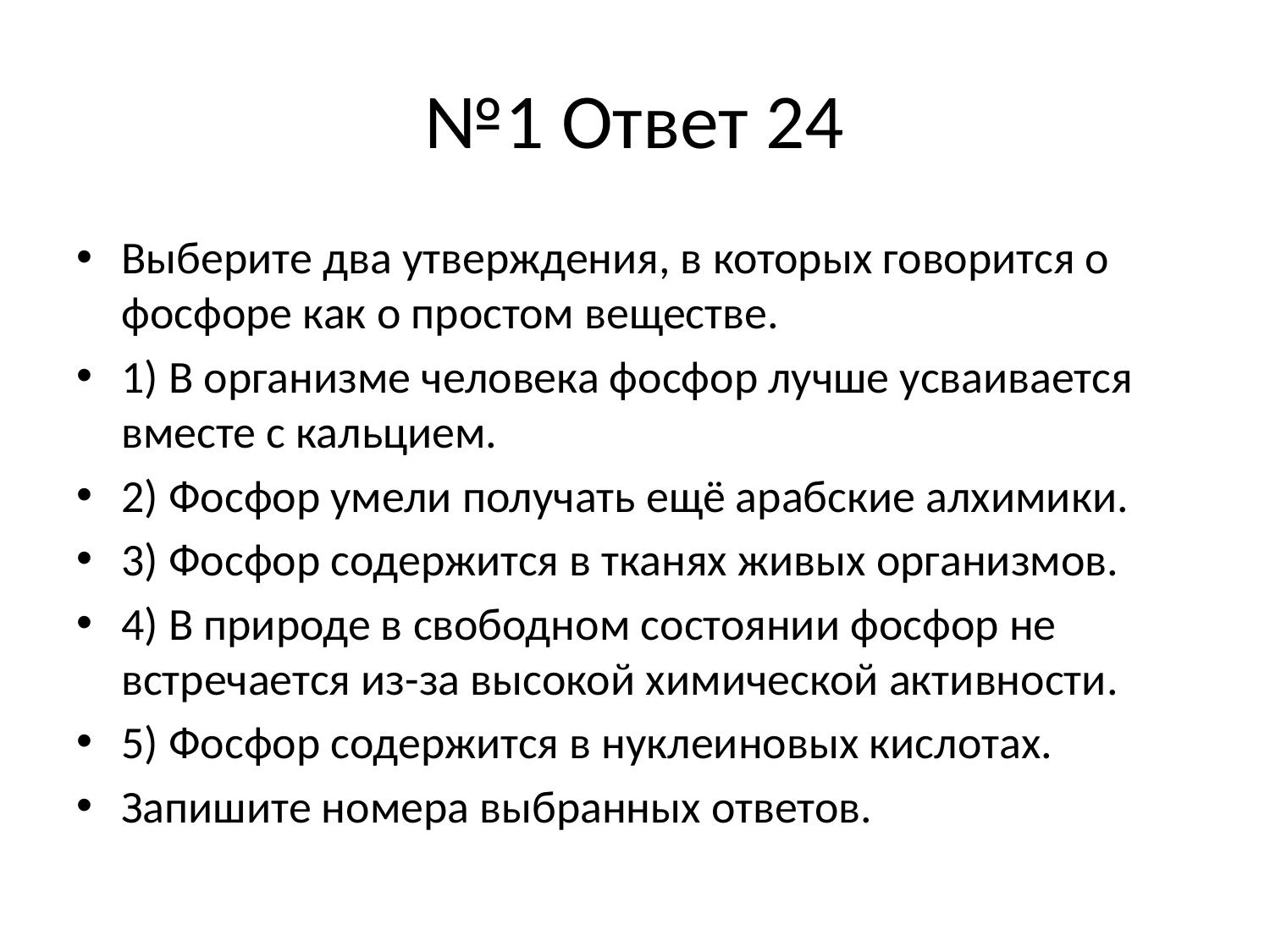

# №1 Ответ 24
Выберите два утверждения, в которых говорится о фосфоре как о простом веществе.
1) В организме человека фосфор лучше усваивается вместе с кальцием.
2) Фосфор умели получать ещё арабские алхимики.
3) Фосфор содержится в тканях живых организмов.
4) В природе в свободном состоянии фосфор не встречается из-за высокой химической активности.
5) Фосфор содержится в нуклеиновых кислотах.
Запишите номера выбранных ответов.